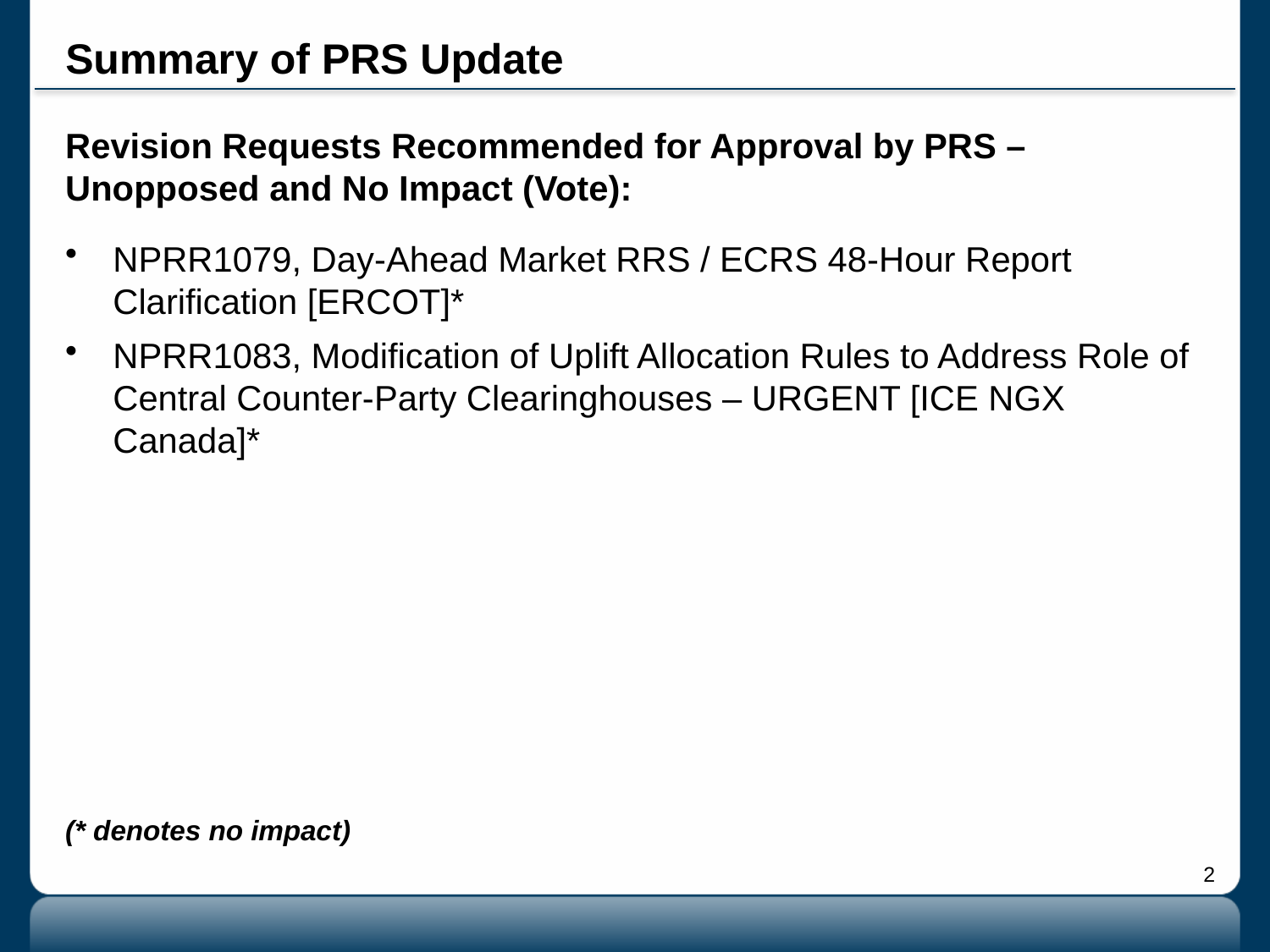

# Summary of PRS Update
Revision Requests Recommended for Approval by PRS – Unopposed and No Impact (Vote):
NPRR1079, Day-Ahead Market RRS / ECRS 48-Hour Report Clarification [ERCOT]*
NPRR1083, Modification of Uplift Allocation Rules to Address Role of Central Counter-Party Clearinghouses – URGENT [ICE NGX Canada]*

(* denotes no impact)